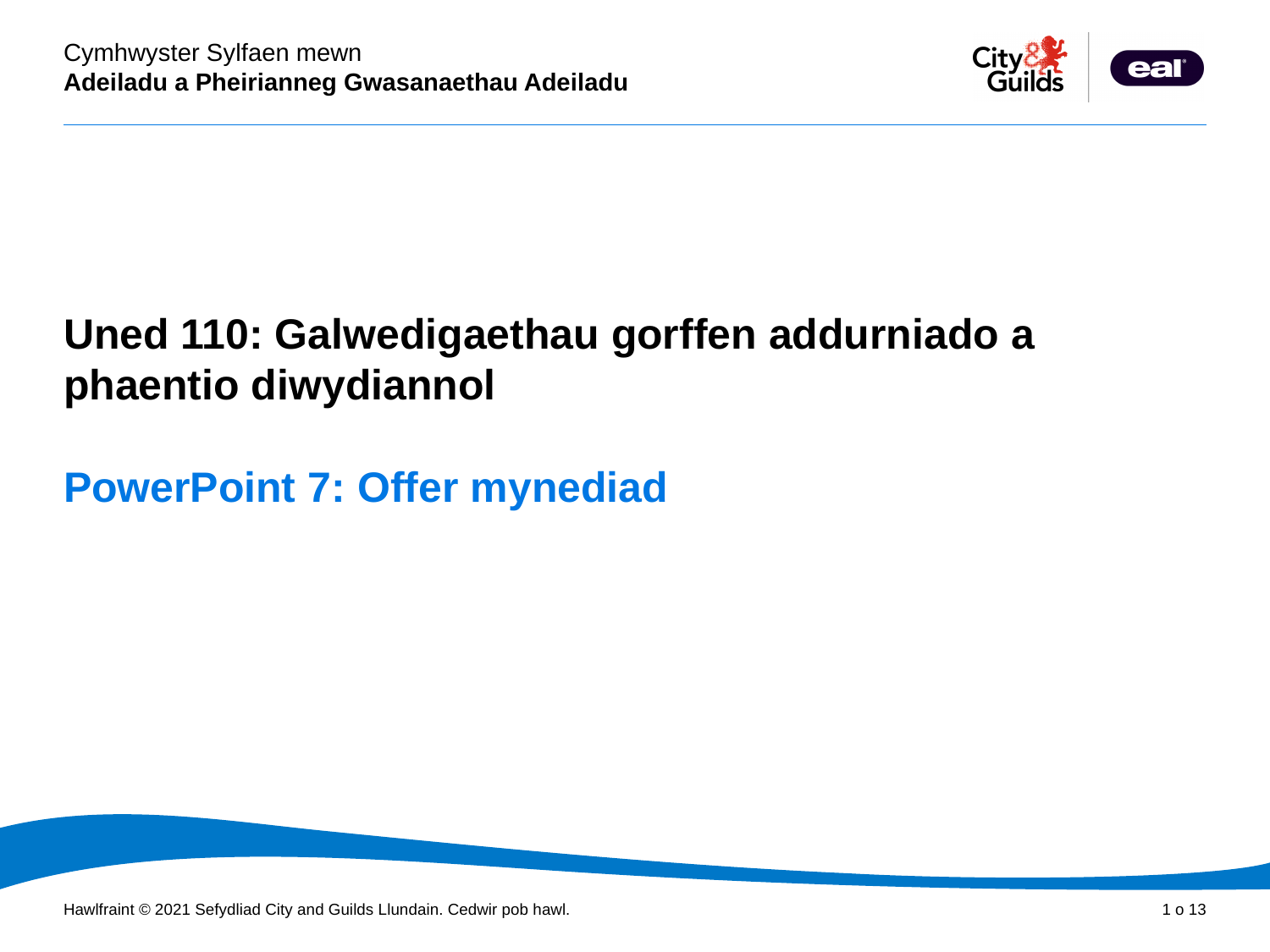

Cyflwyniad PowerPoint
Uned 110: Galwedigaethau gorffen addurniado a phaentio diwydiannol

# PowerPoint 7: Offer mynediad